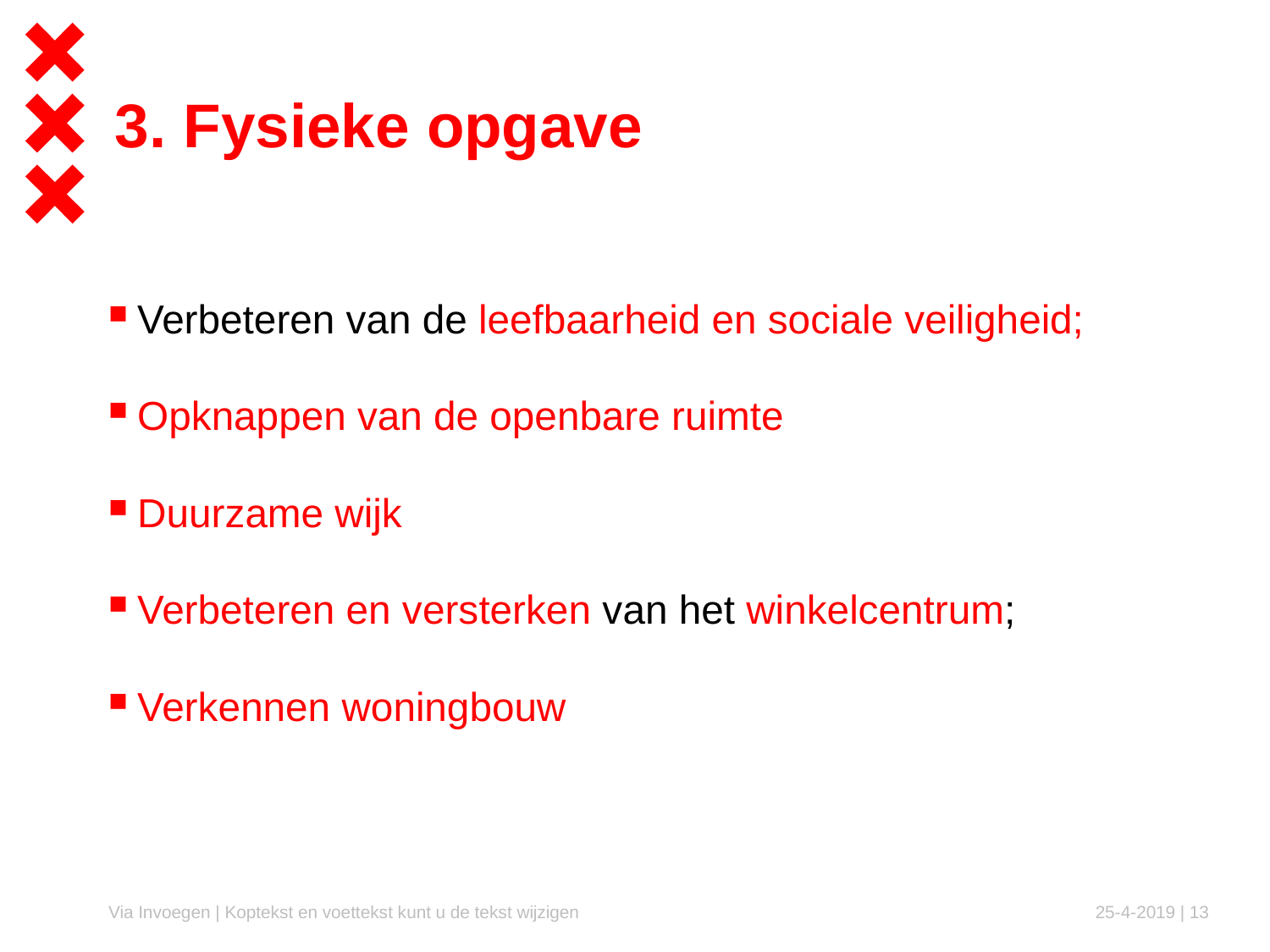

# 3. Fysieke opgave

Verbeteren van de leefbaarheid en sociale veiligheid;

Opknappen van de openbare ruimte

Duurzame wijk

Verbeteren en versterken van het winkelcentrum;

Verkennen woningbouw

Via Invoegen | Koptekst en voettekst kunt u de tekst wijzigen
25-4-2019
| 13